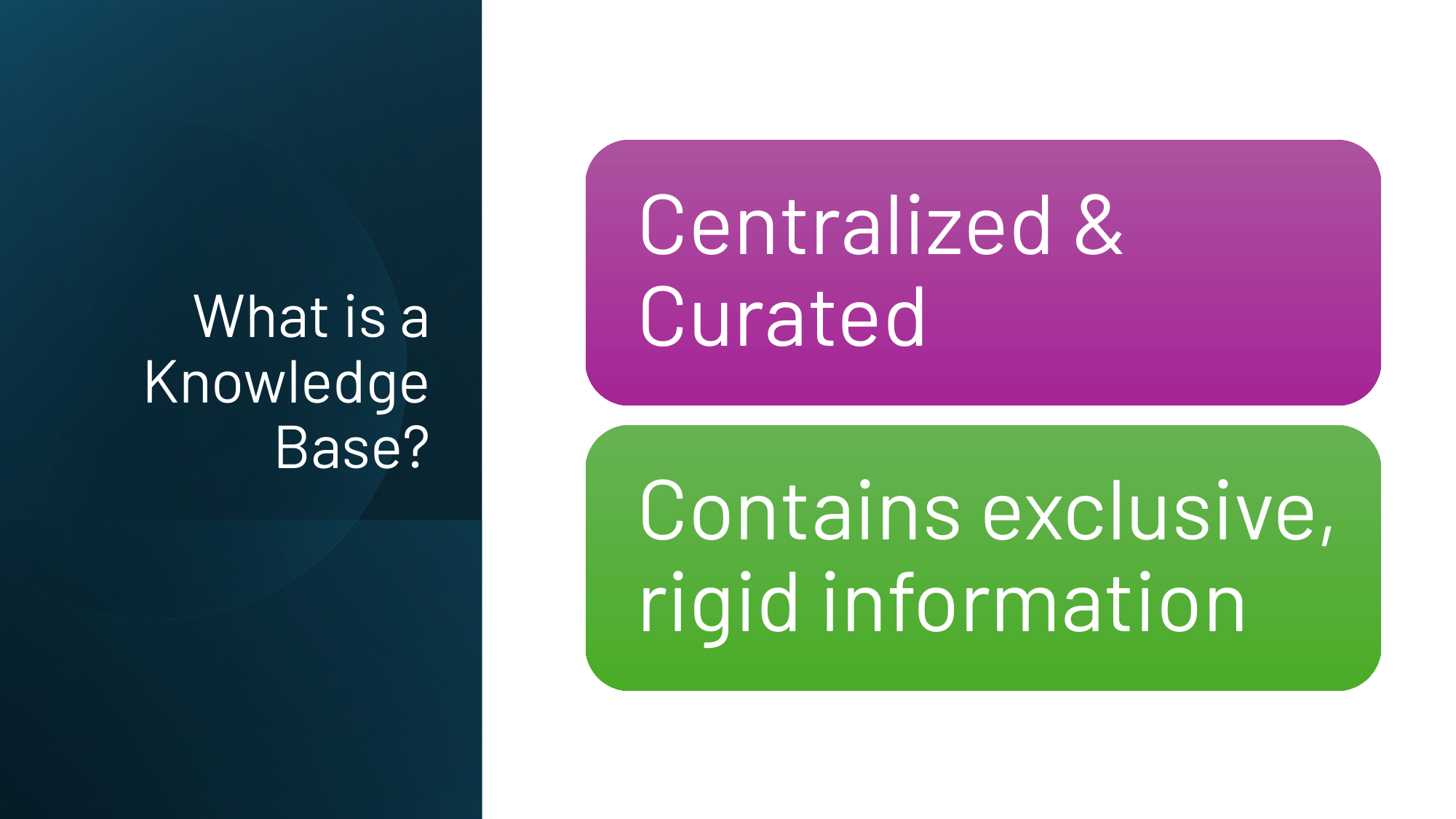

Centralized & Curated
Contains exclusive, rigid information

# What is a Knowledge Base?